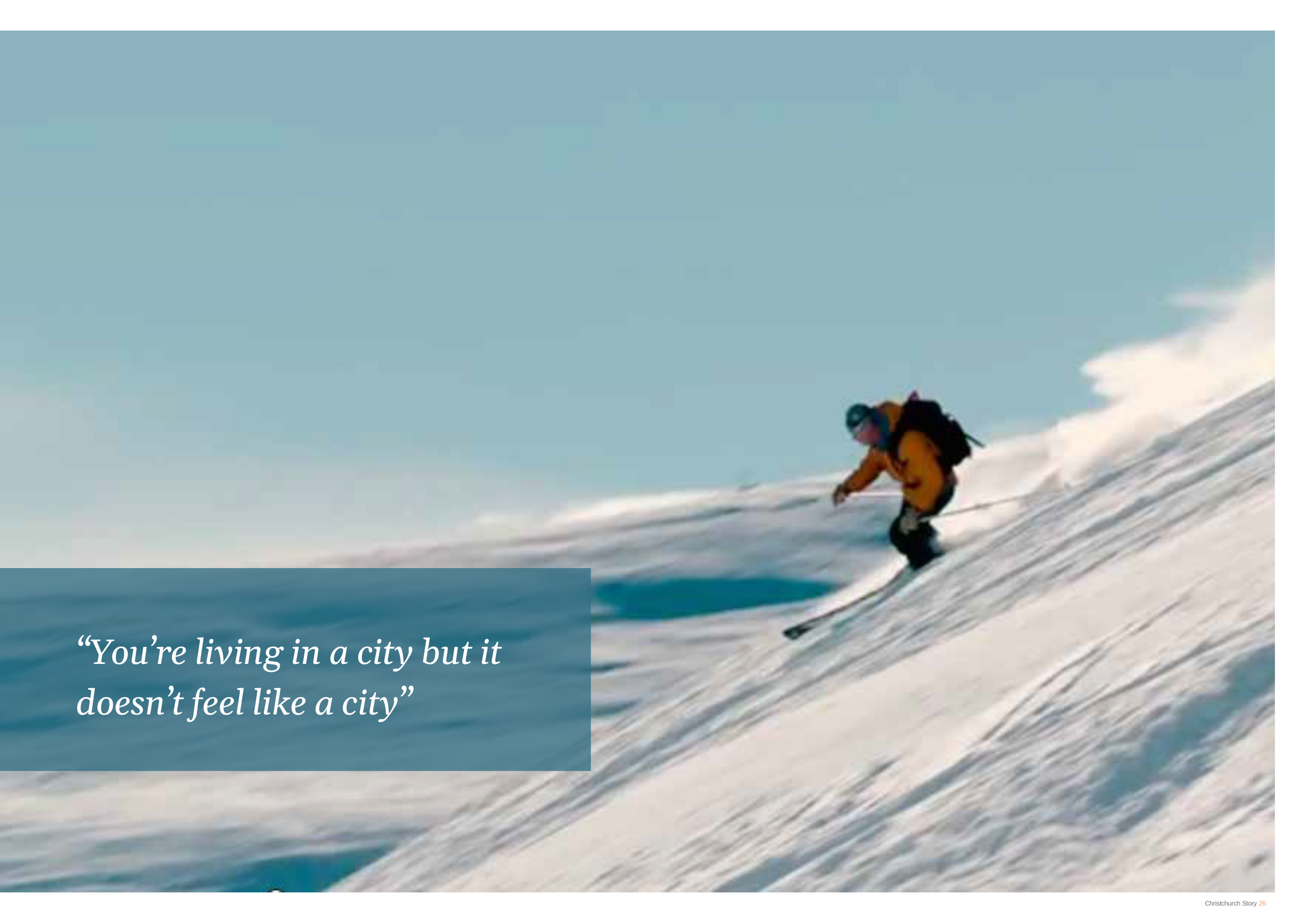

“You’re living in a city but it doesn’t feel like a city”
Christchurch Story 26